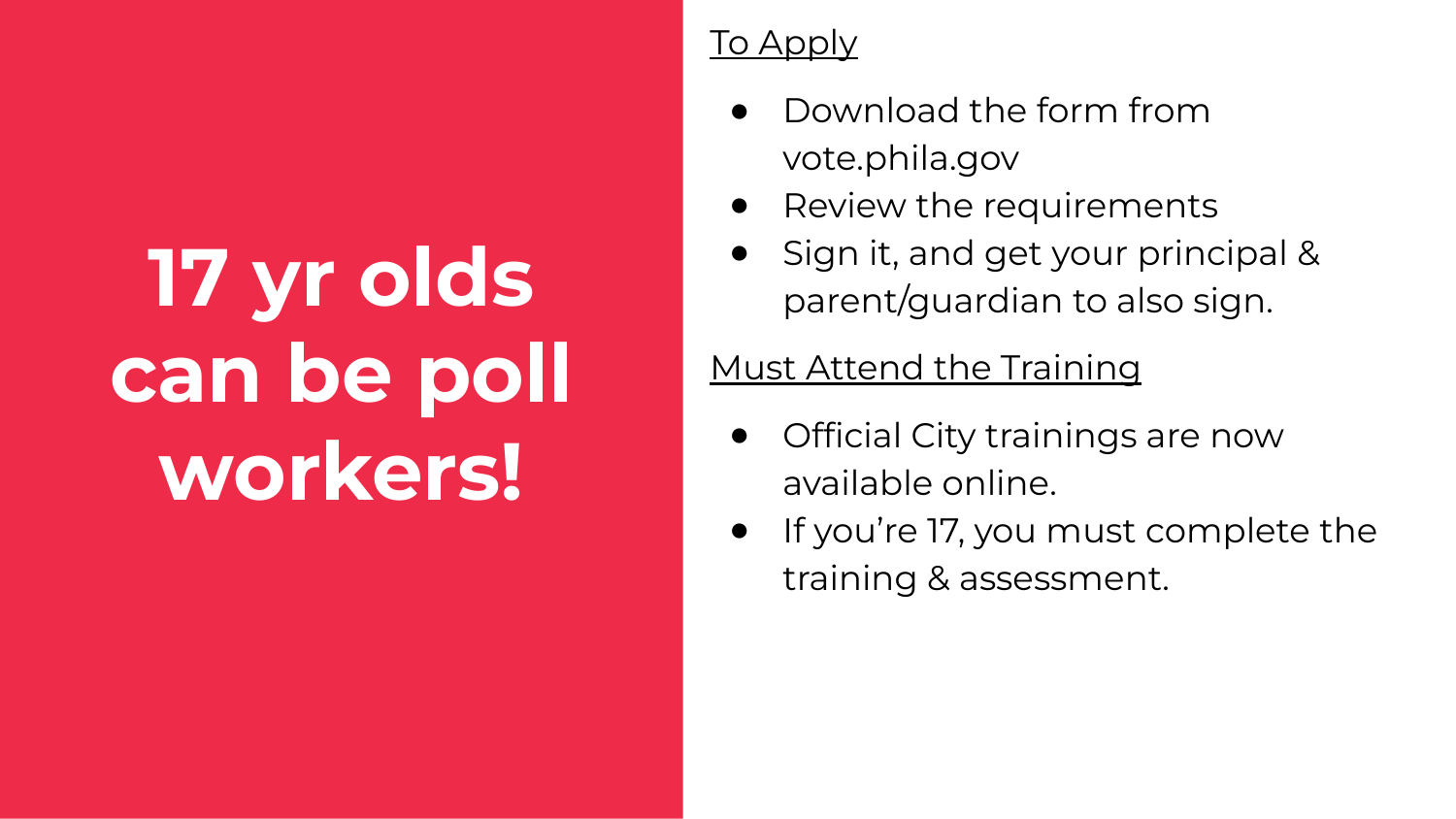

To Apply
Download the form from vote.phila.gov
Review the requirements
Sign it, and get your principal & parent/guardian to also sign.
Must Attend the Training
Official City trainings are now available online.
If you’re 17, you must complete the training & assessment.
17 yr olds can be poll workers!